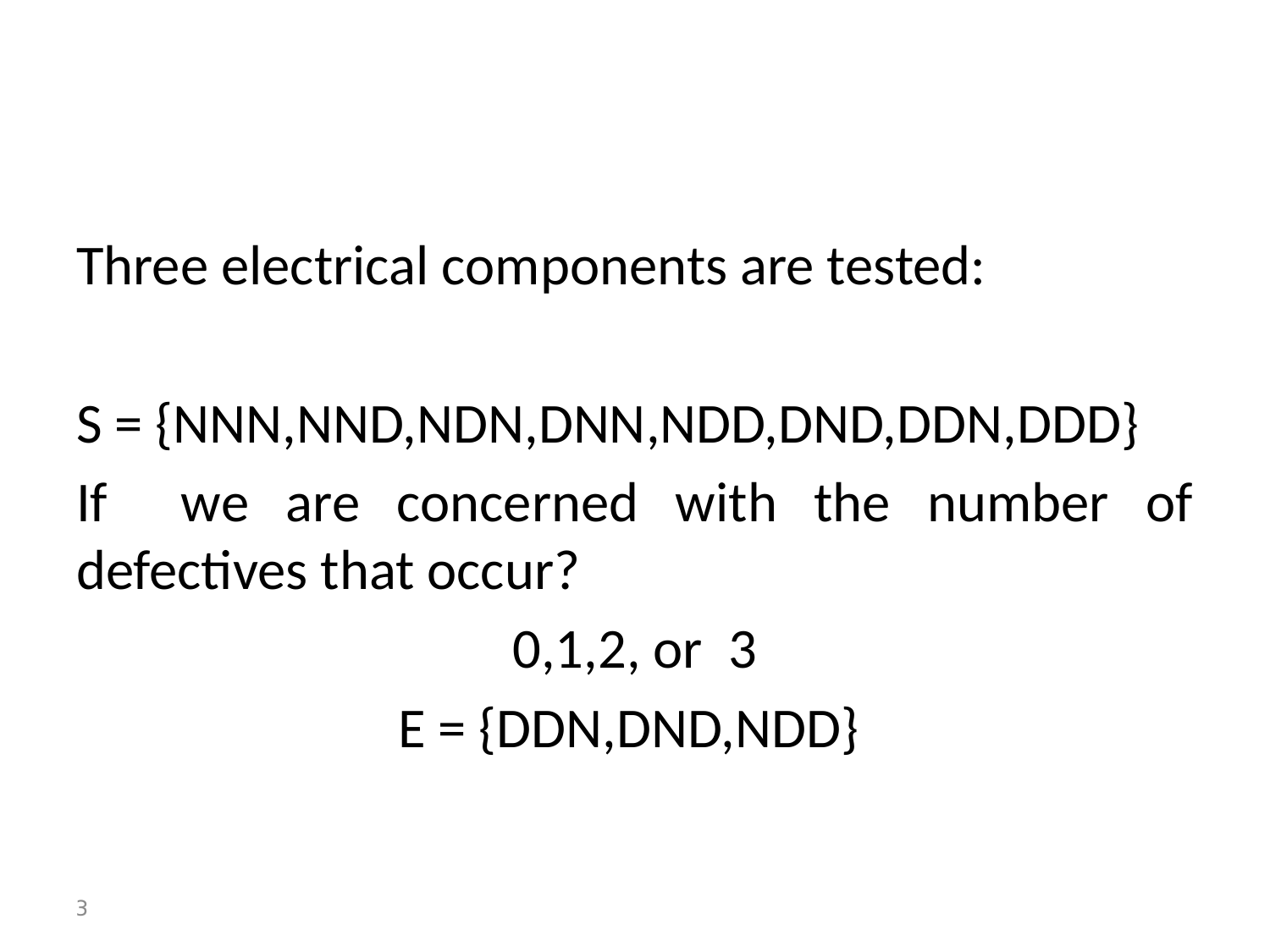

#
Three electrical components are tested:

S = {NNN,NND,NDN,DNN,NDD,DND,DDN,DDD}
If  we are concerned with the number of defectives that occur?
0,1,2, or  3
E = {DDN,DND,NDD}
3